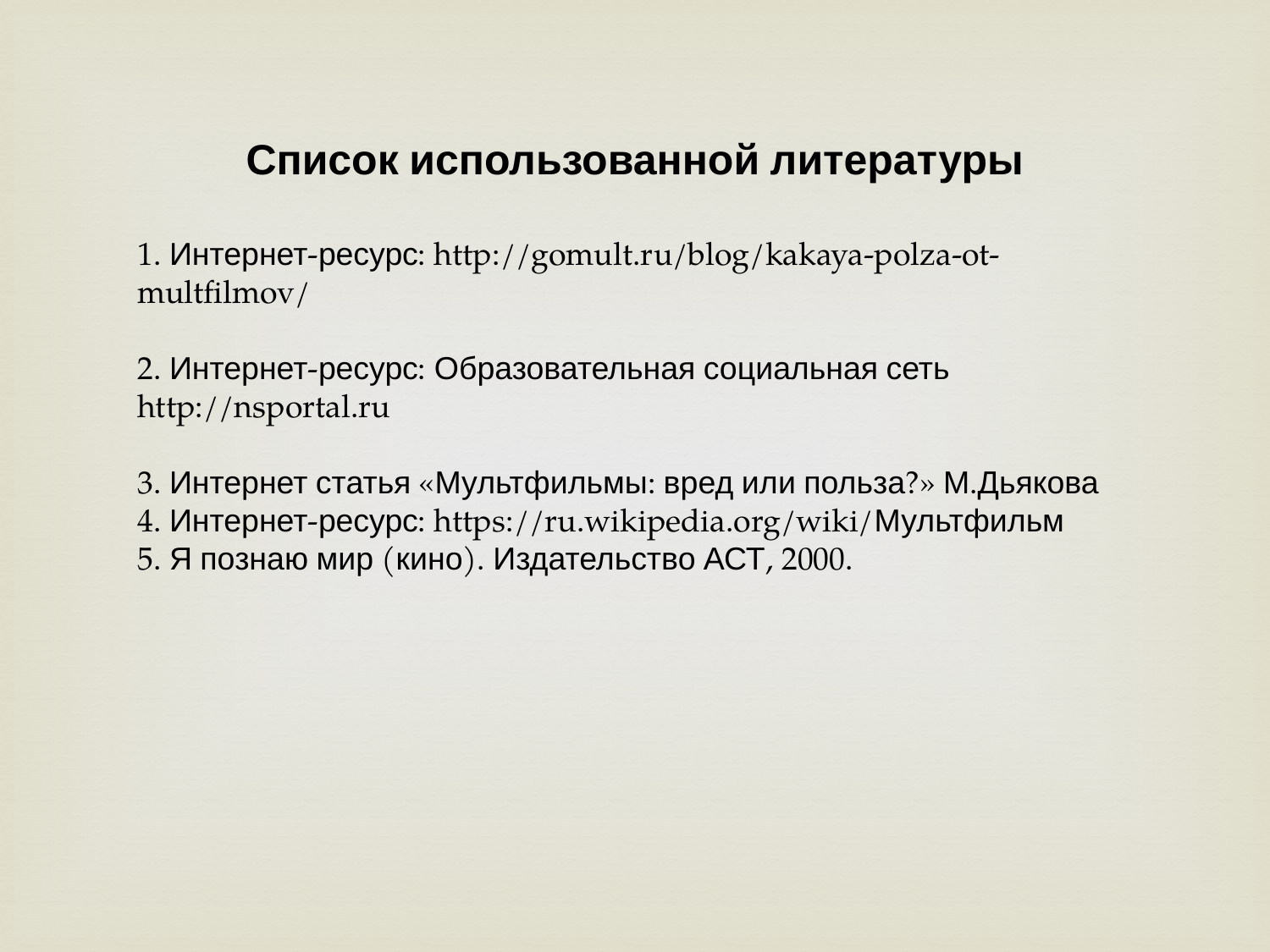

Список использованной литературы

1. Интернет-ресурс: http://gomult.ru/blog/kakaya-polza-ot-multfilmov/

2. Интернет-ресурс: Образовательная социальная сеть http://nsportal.ru

3. Интернет статья «Мультфильмы: вред или польза?» М.Дьякова
4. Интернет-ресурс: https://ru.wikipedia.org/wiki/Мультфильм
5. Я познаю мир (кино). Издательство АСТ, 2000.